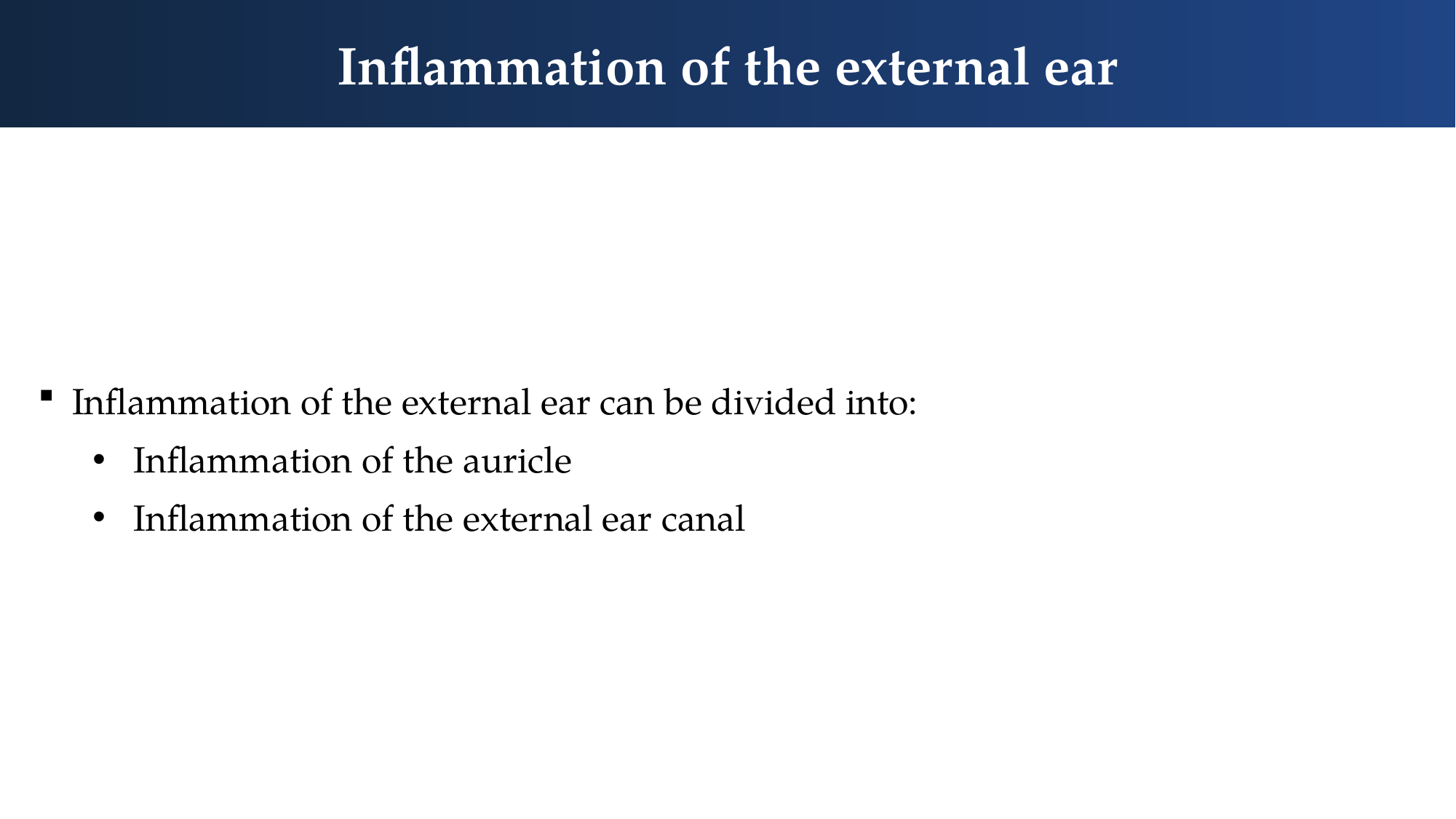

Inflammation of the external ear

Inflammation of the external ear can be divided into:

Inflammation of the auricle

Inflammation of the external ear canal